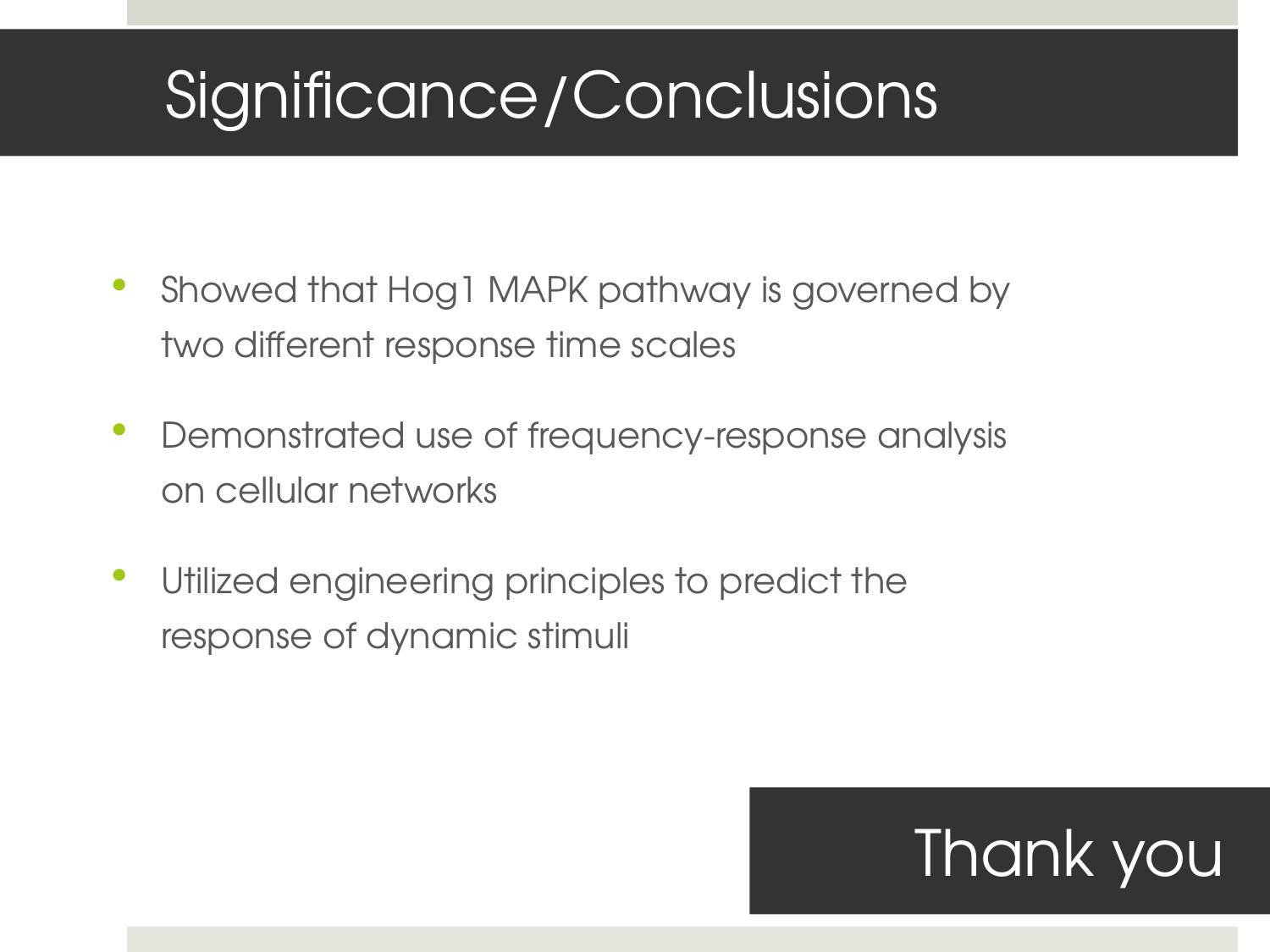

Significance/Conclusions
Showed that Hog1 MAPK pathway is governed by two different response time scales
Demonstrated use of frequency-response analysis on cellular networks
Utilized engineering principles to predict the response of dynamic stimuli

Thank you